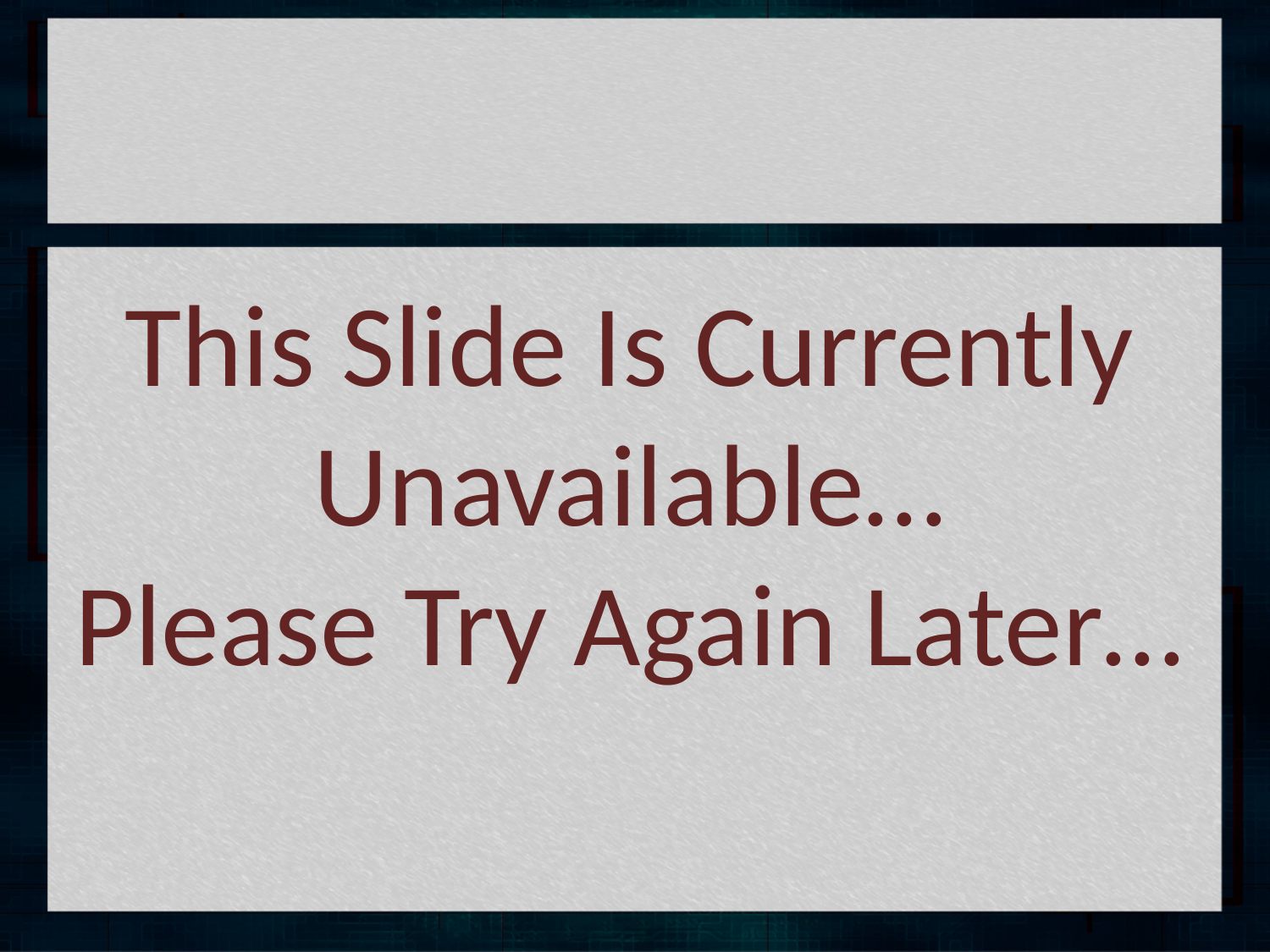

# This Slide Is Currently Unavailable… Please Try Again Later…